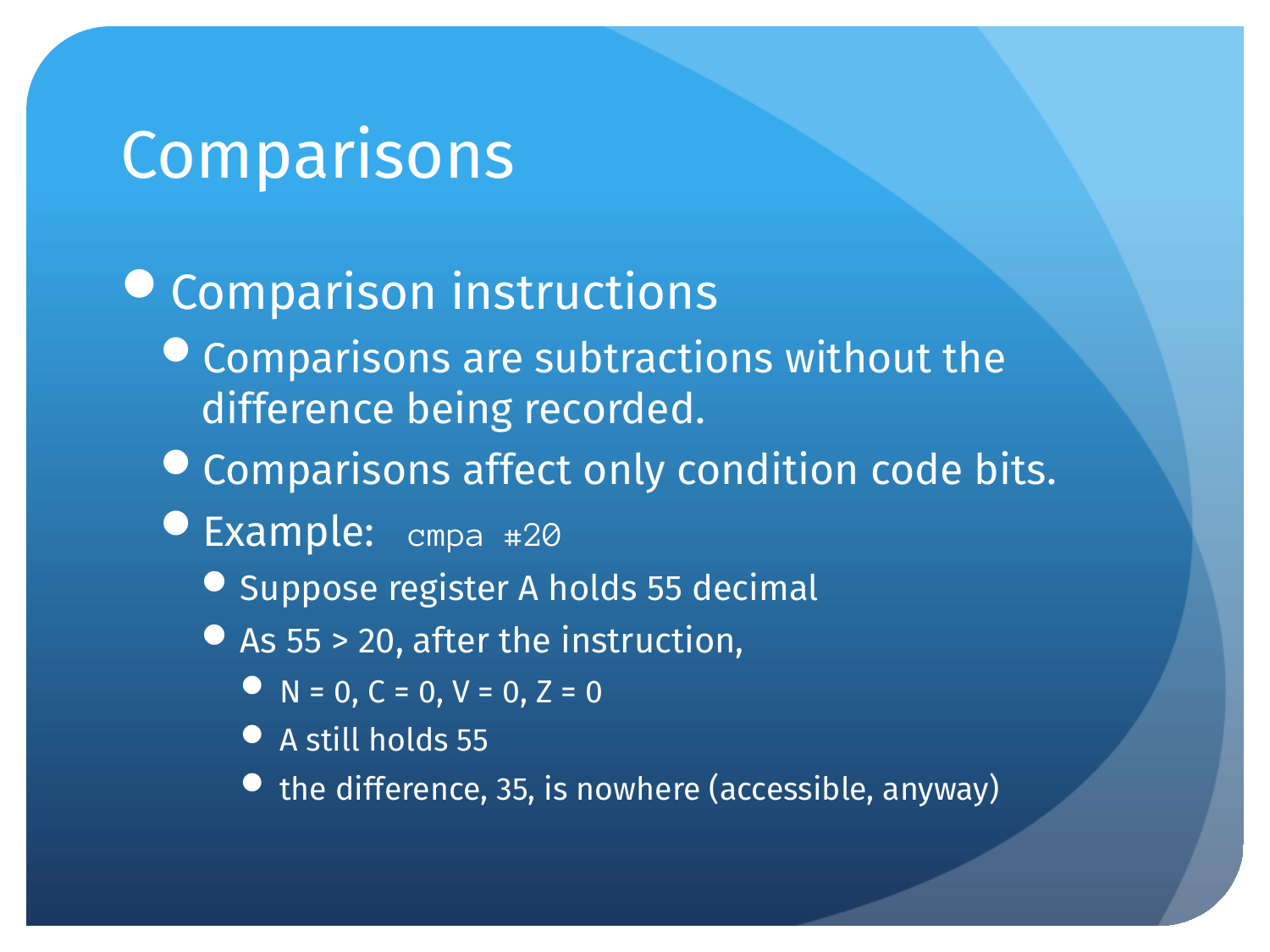

# Comparisons
Comparison instructions
Comparisons are subtractions without the difference being recorded.
Comparisons affect only condition code bits.
Example:   cmpa #20
Suppose register A holds 55 decimal
As 55 > 20, after the instruction,
N = 0, C = 0, V = 0, Z = 0
A still holds 55
the difference, 35, is nowhere (accessible, anyway)